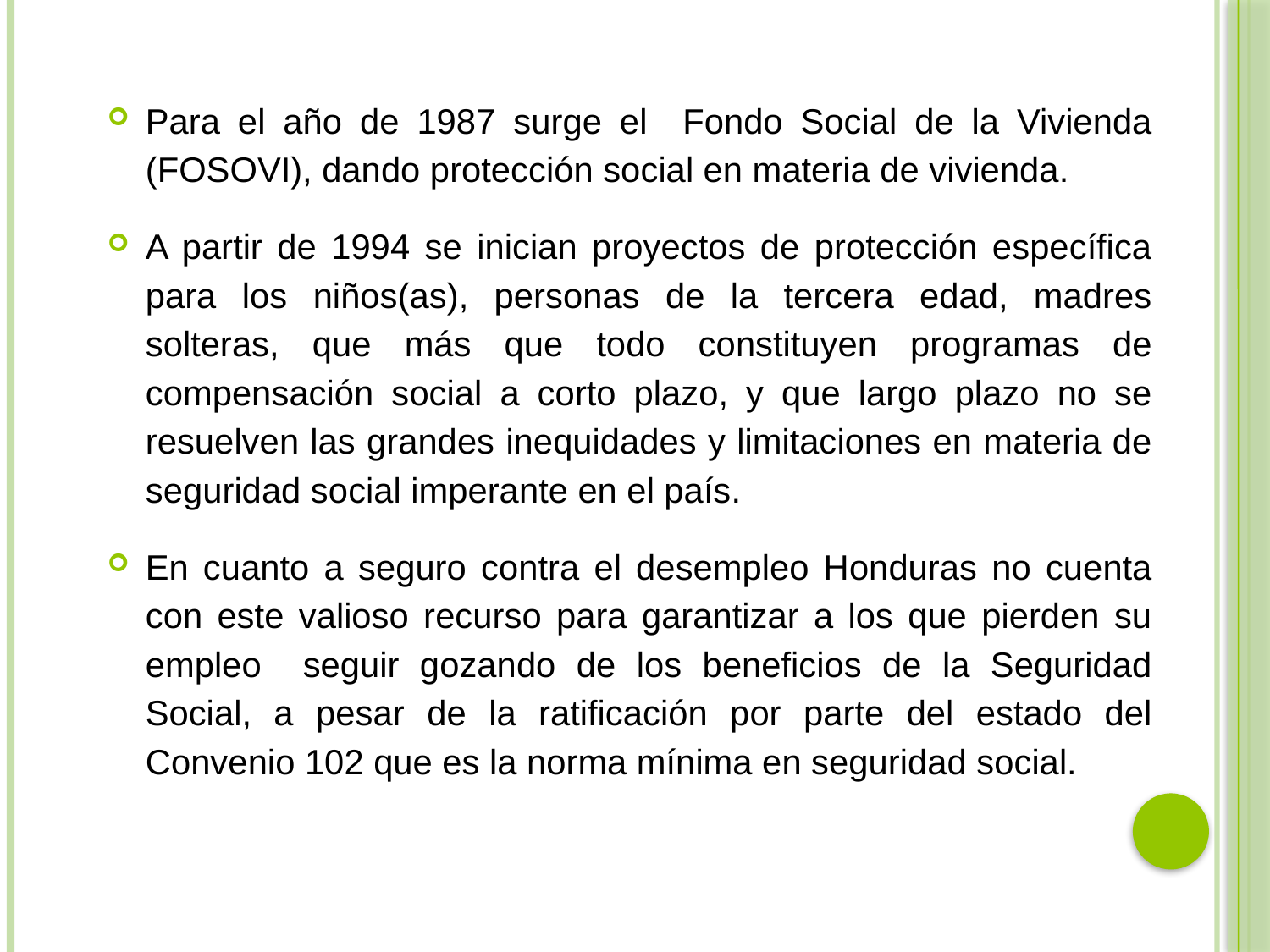

Para el año de 1987 surge el  Fondo Social de la Vivienda (FOSOVI), dando protección social en materia de vivienda.
A partir de 1994 se inician proyectos de protección específica para los niños(as), personas de la tercera edad, madres solteras, que más que todo constituyen programas de compensación social a corto plazo, y que largo plazo no se resuelven las grandes inequidades y limitaciones en materia de seguridad social imperante en el país.
En cuanto a seguro contra el desempleo Honduras no cuenta con este valioso recurso para garantizar a los que pierden su empleo  seguir gozando de los beneficios de la Seguridad Social, a pesar de la ratificación por parte del estado del Convenio 102 que es la norma mínima en seguridad social.